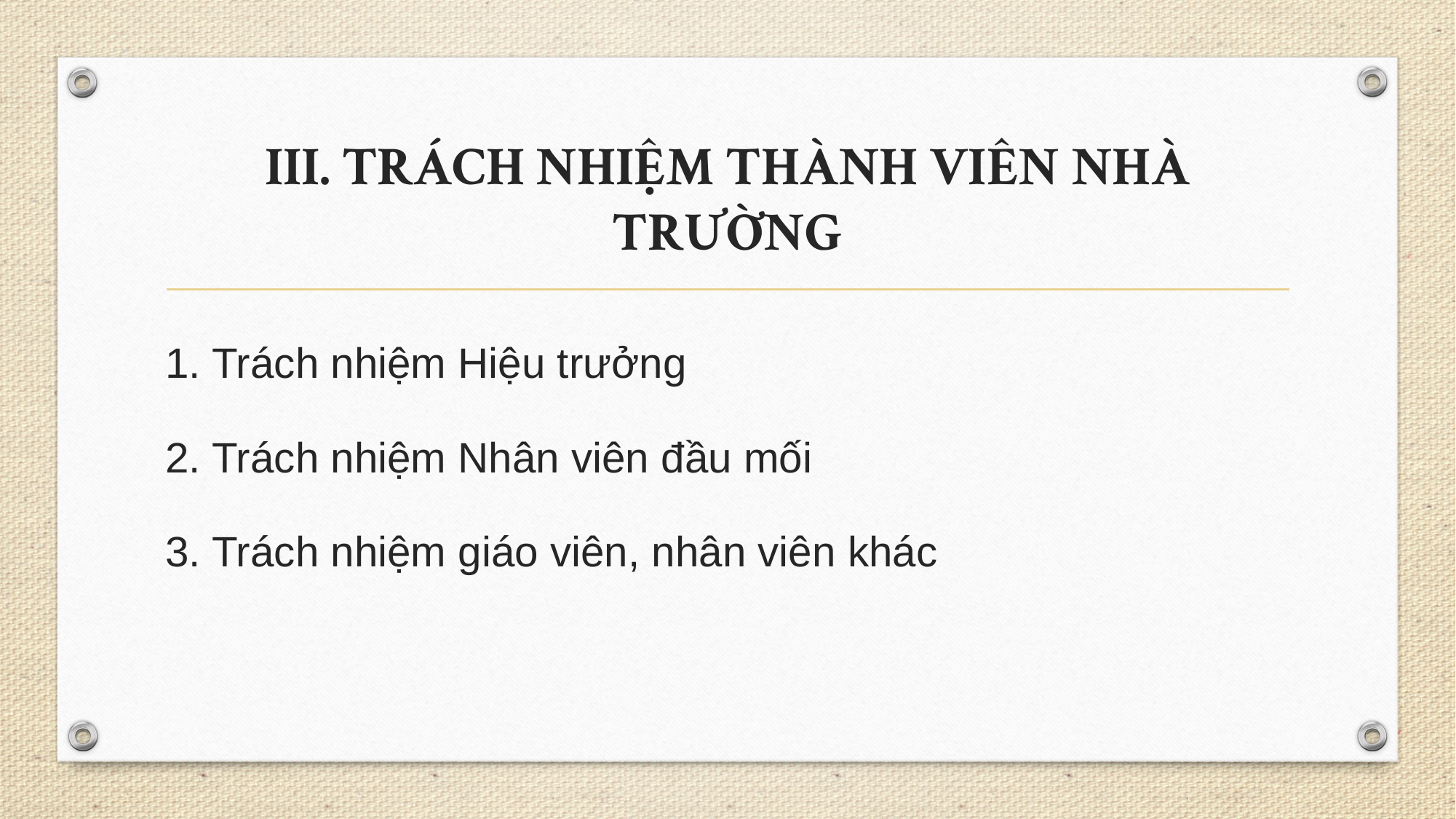

# III. TRÁCH NHIỆM THÀNH VIÊN NHÀ TRƯỜNG
1. Trách nhiệm Hiệu trưởng
2. Trách nhiệm Nhân viên đầu mối
3. Trách nhiệm giáo viên, nhân viên khác